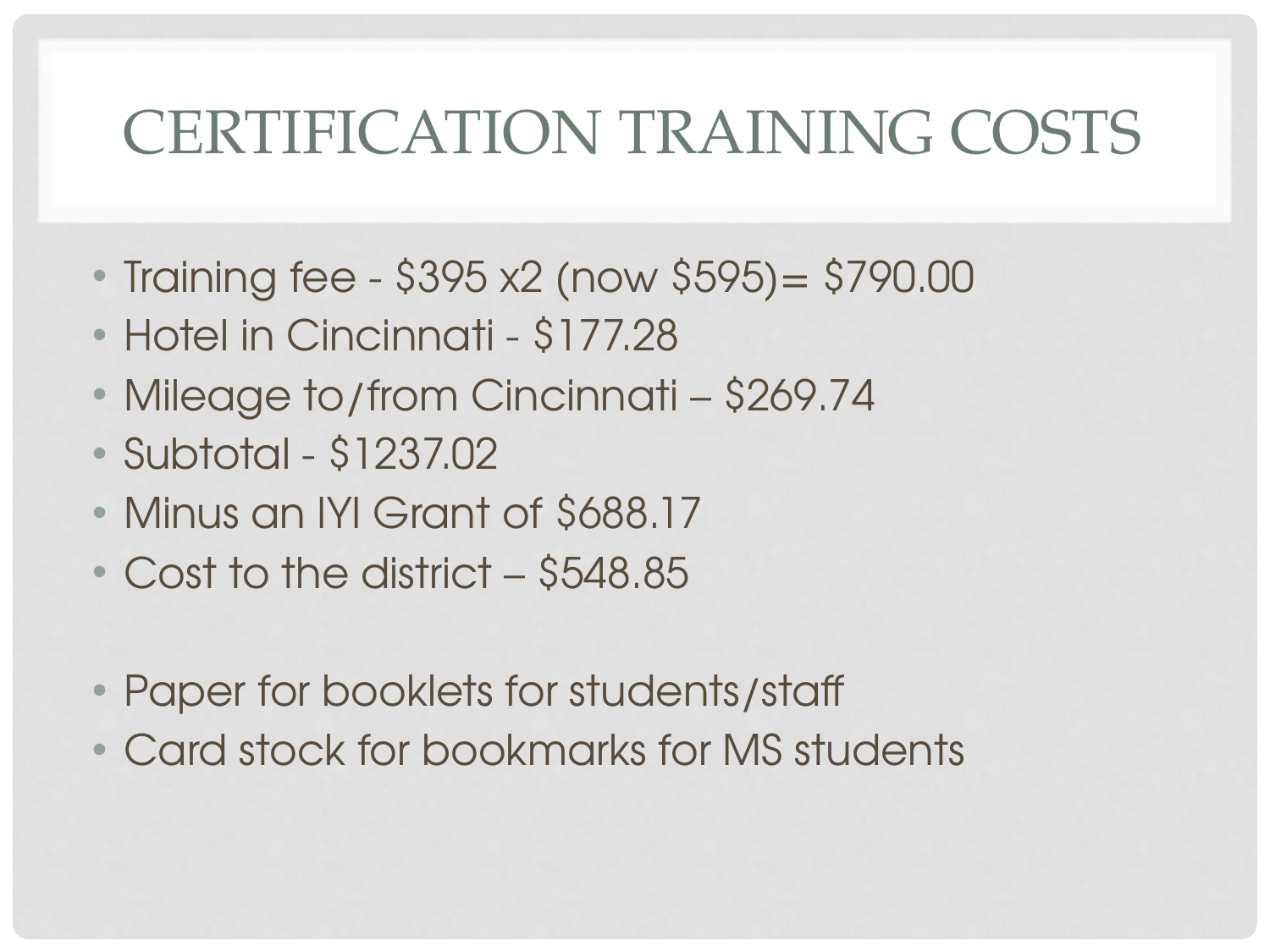

# Certification Training costs
Training fee - $395 x2 (now $595)= $790.00
Hotel in Cincinnati - $177.28
Mileage to/from Cincinnati – $269.74
Subtotal - $1237.02
Minus an IYI Grant of $688.17
Cost to the district – $548.85

Paper for booklets for students/staff
Card stock for bookmarks for MS students